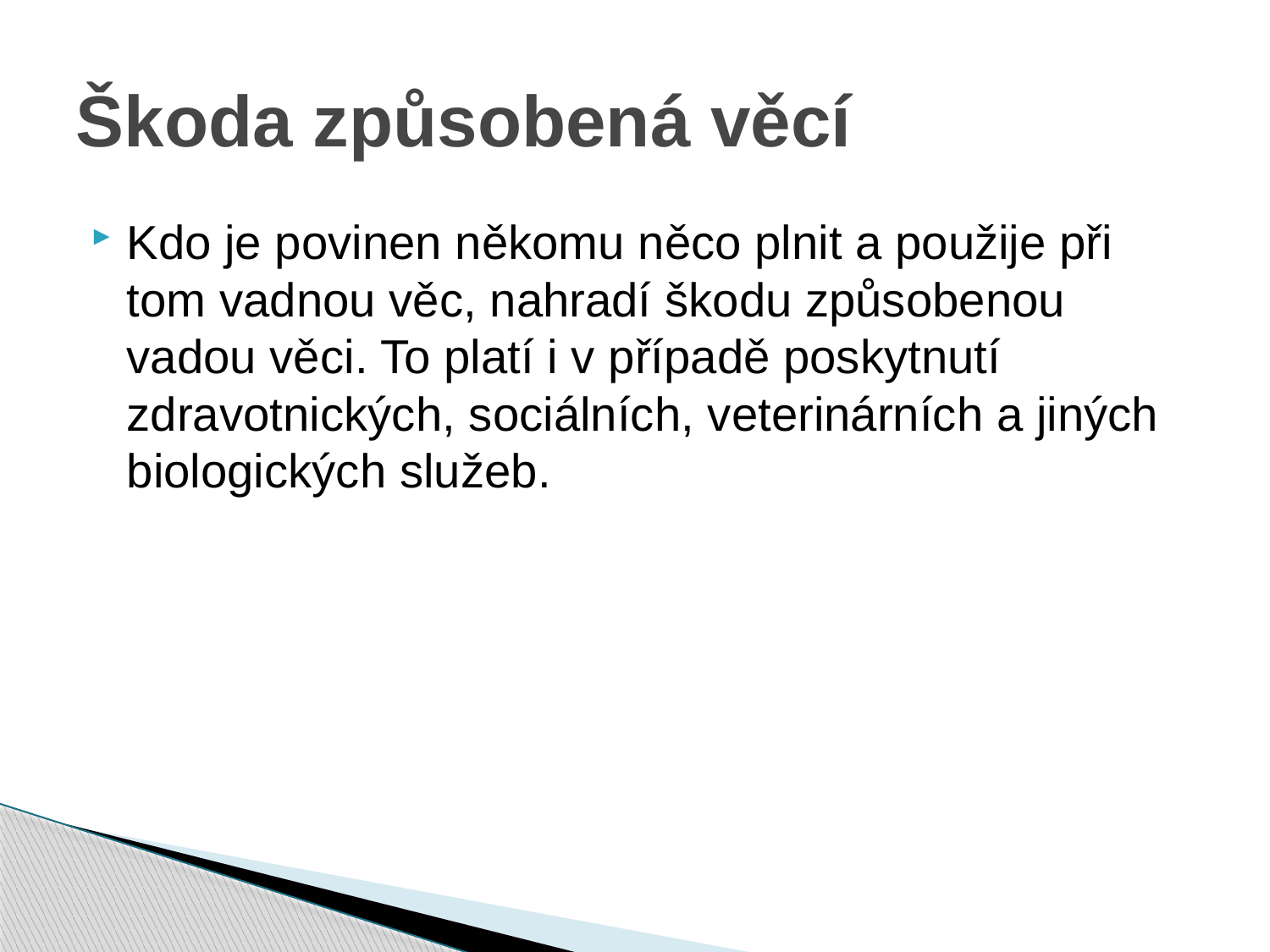

# Škoda způsobená věcí
Kdo je povinen někomu něco plnit a použije při tom vadnou věc, nahradí škodu způsobenou vadou věci. To platí i v případě poskytnutí zdravotnických, sociálních, veterinárních a jiných biologických služeb.